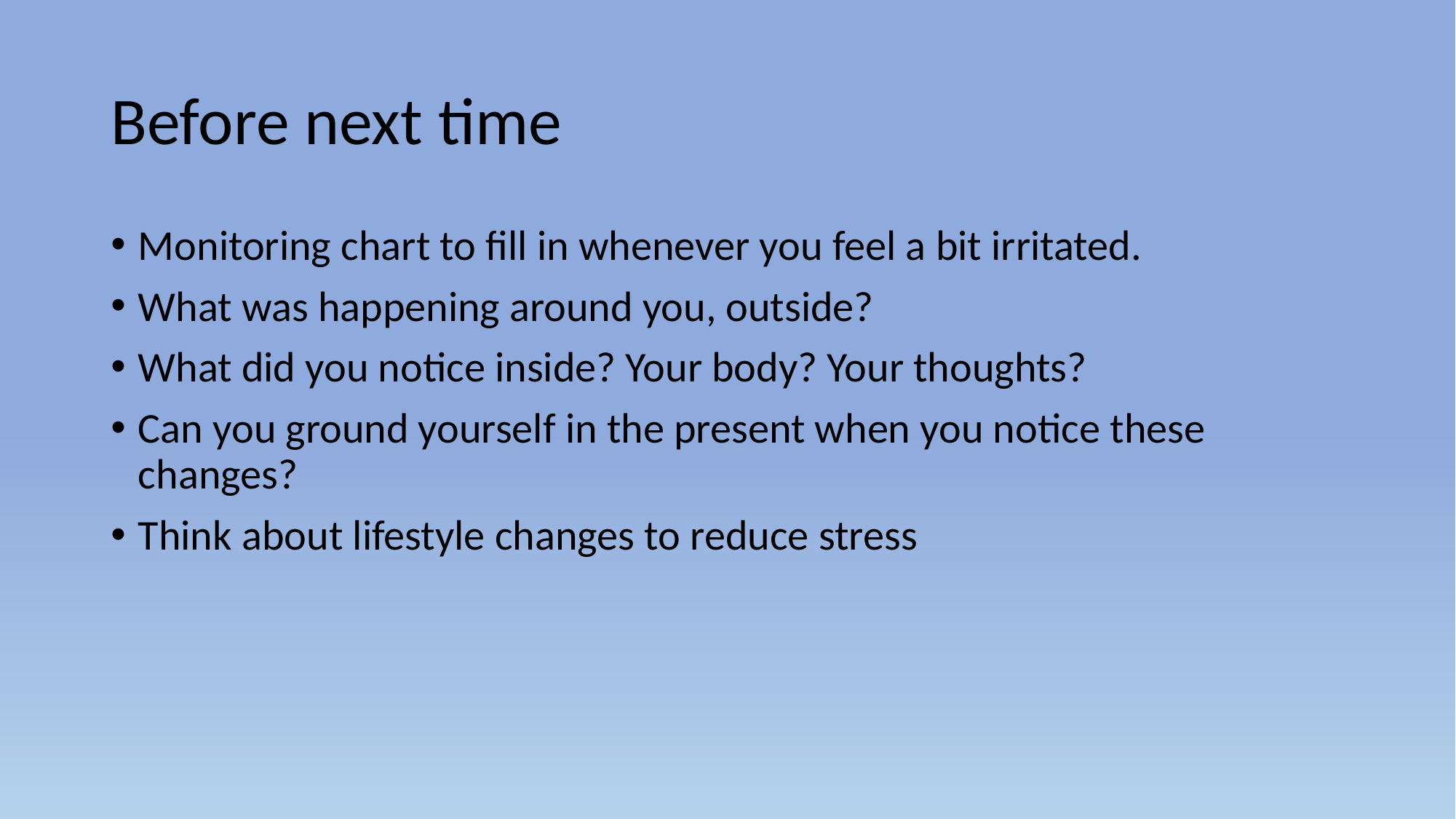

# Before next time
Monitoring chart to fill in whenever you feel a bit irritated.
What was happening around you, outside?
What did you notice inside? Your body? Your thoughts?
Can you ground yourself in the present when you notice these changes?
Think about lifestyle changes to reduce stress